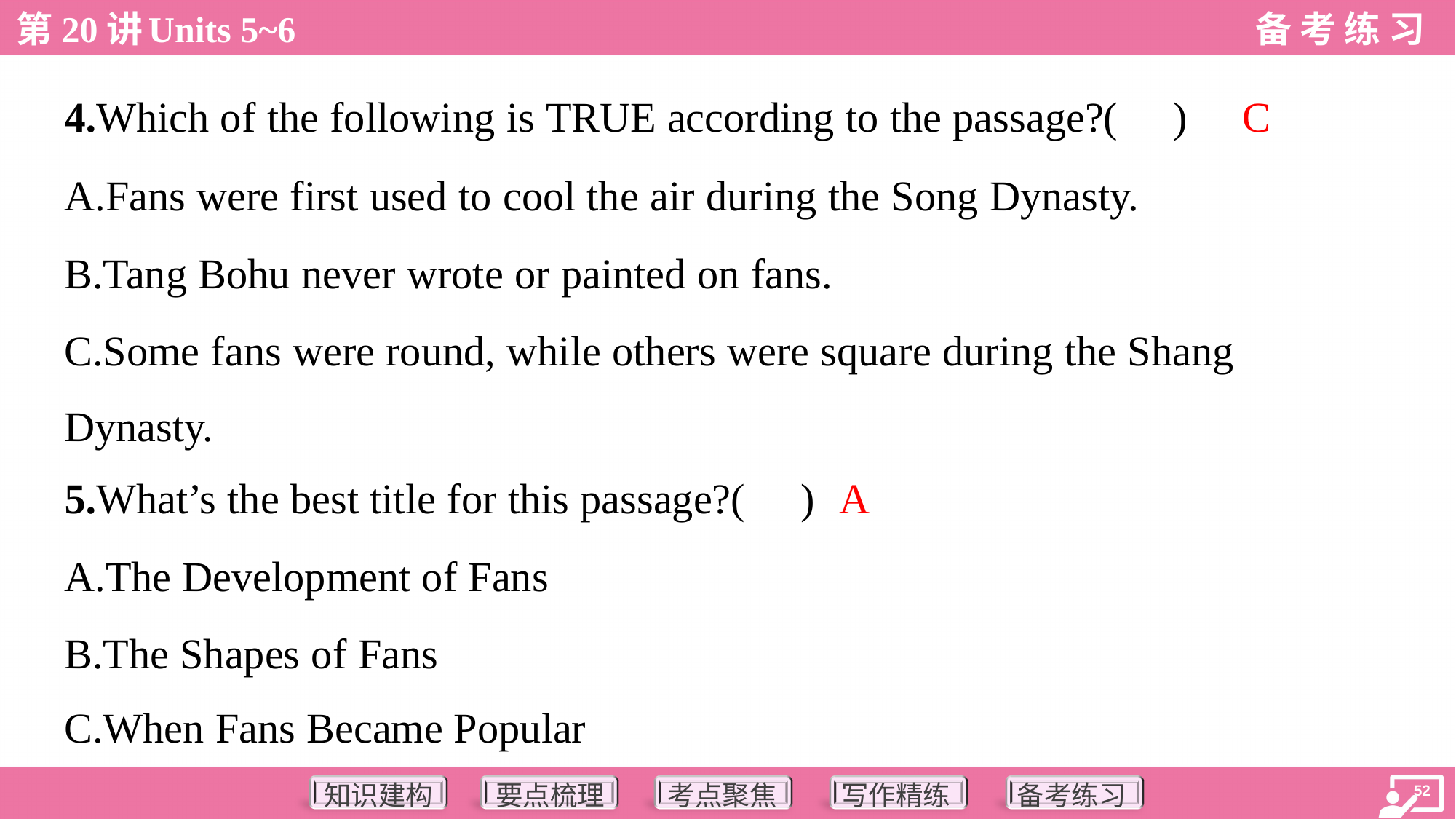

C
4.Which of the following is TRUE according to the passage?(     )
A.Fans were first used to cool the air during the Song Dynasty.
B.Tang Bohu never wrote or painted on fans.
C.Some fans were round, while others were square during the Shang
Dynasty.
A
5.What’s the best title for this passage?(     )
A.The Development of Fans
B.The Shapes of Fans
C.When Fans Became Popular